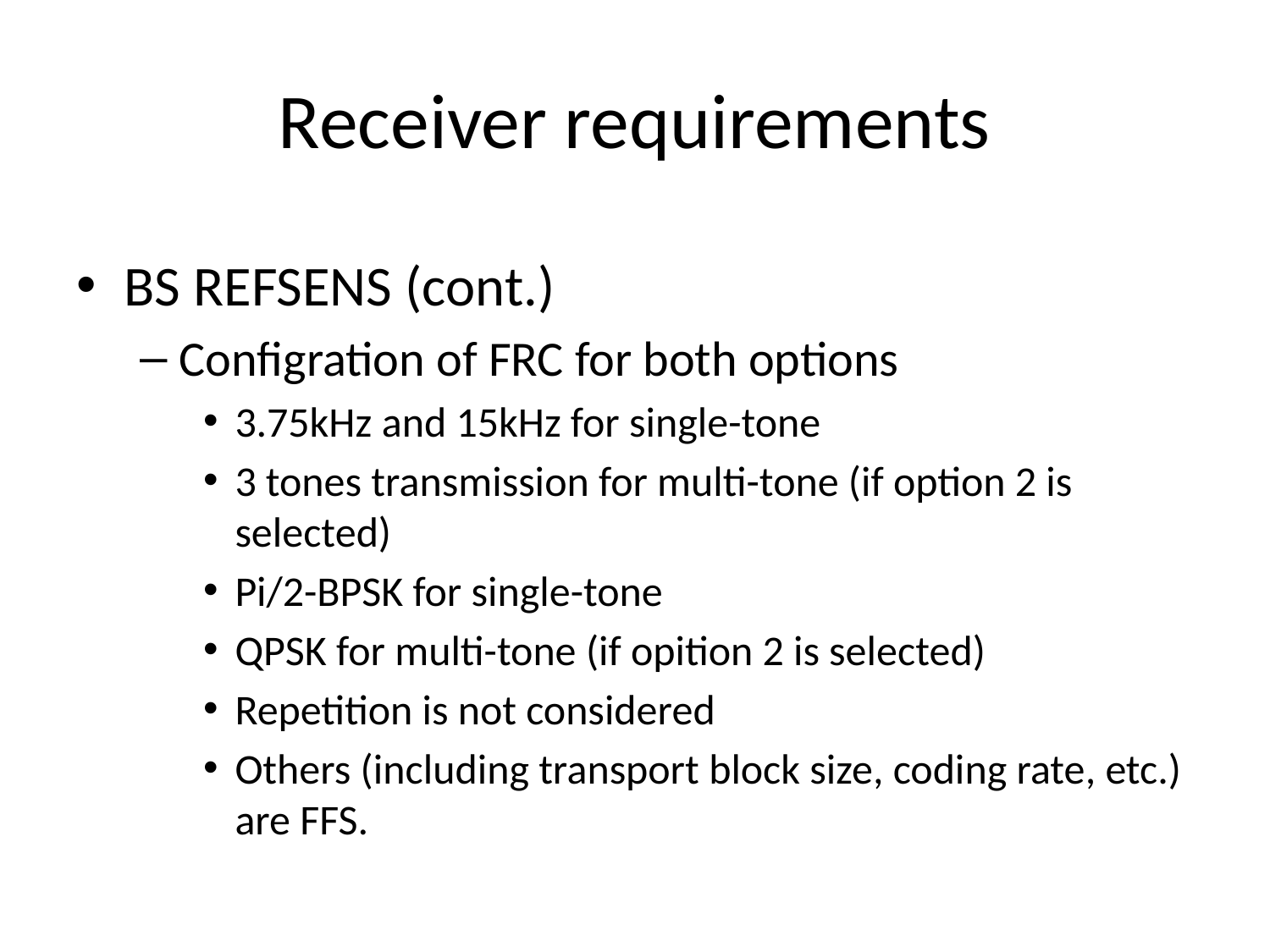

# Receiver requirements
BS REFSENS (cont.)
Configration of FRC for both options
3.75kHz and 15kHz for single-tone
3 tones transmission for multi-tone (if option 2 is selected)
Pi/2-BPSK for single-tone
QPSK for multi-tone (if opition 2 is selected)
Repetition is not considered
Others (including transport block size, coding rate, etc.) are FFS.